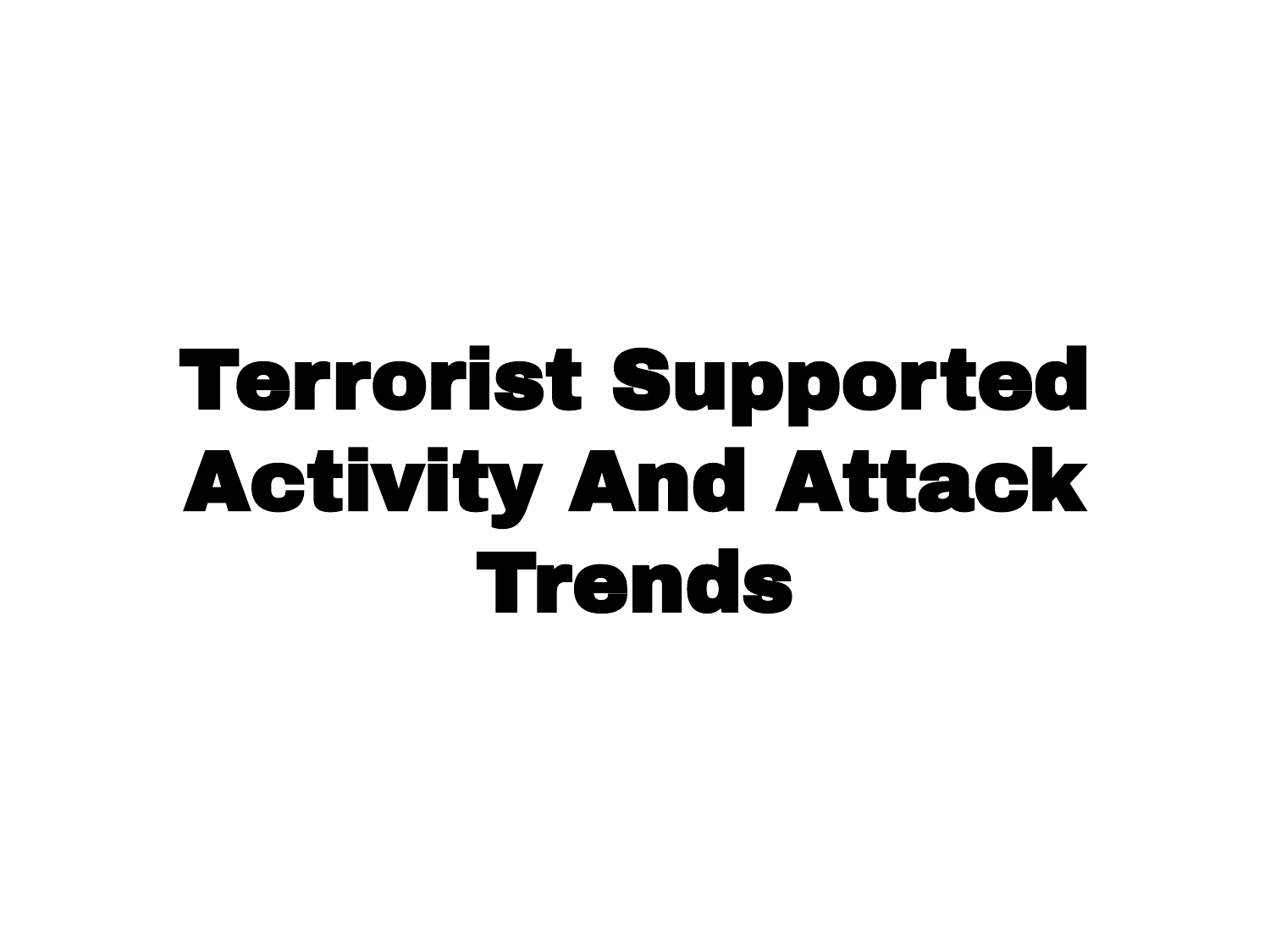

#

Terrorist Supported Activity And Attack Trends